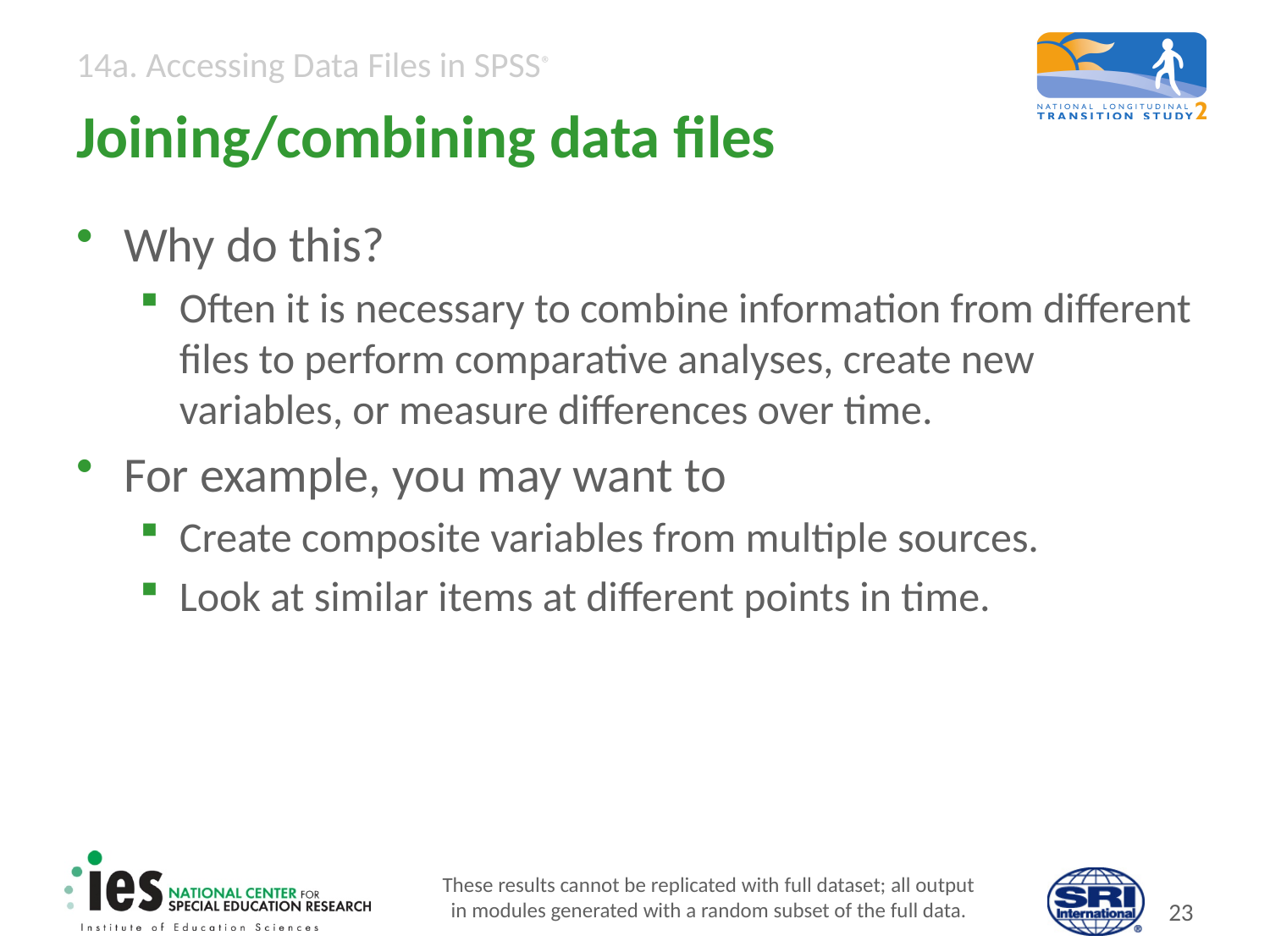

# Joining/combining data files
Why do this?
Often it is necessary to combine information from different files to perform comparative analyses, create new variables, or measure differences over time.
For example, you may want to
Create composite variables from multiple sources.
Look at similar items at different points in time.
These results cannot be replicated with full dataset; all output
in modules generated with a random subset of the full data.
23